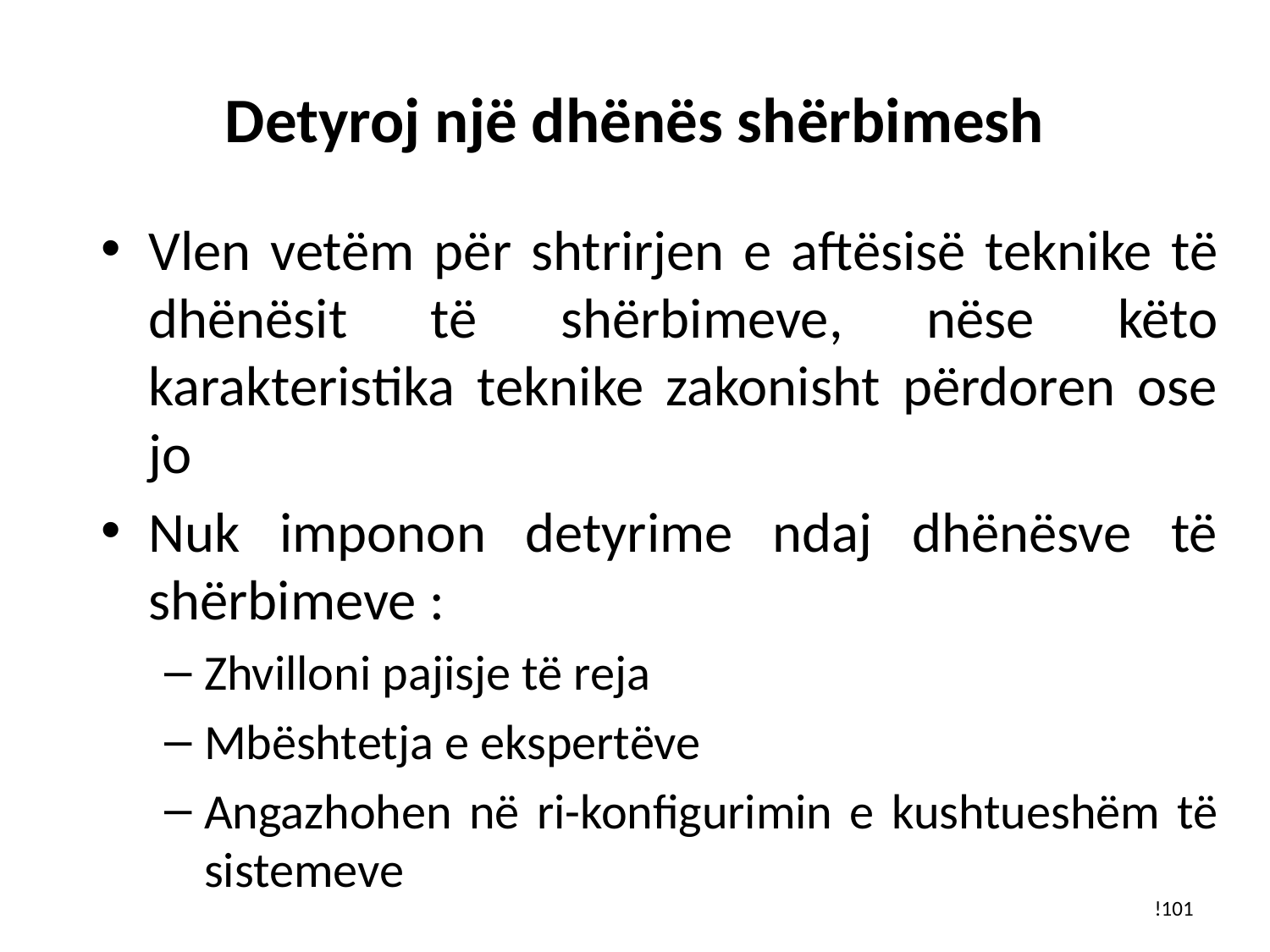

# Detyroj një dhënës shërbimesh
Vlen vetëm për shtrirjen e aftësisë teknike të dhënësit të shërbimeve, nëse këto karakteristika teknike zakonisht përdoren ose jo
Nuk imponon detyrime ndaj dhënësve të shërbimeve :
Zhvilloni pajisje të reja
Mbështetja e ekspertëve
Angazhohen në ri-konfigurimin e kushtueshëm të sistemeve

!101